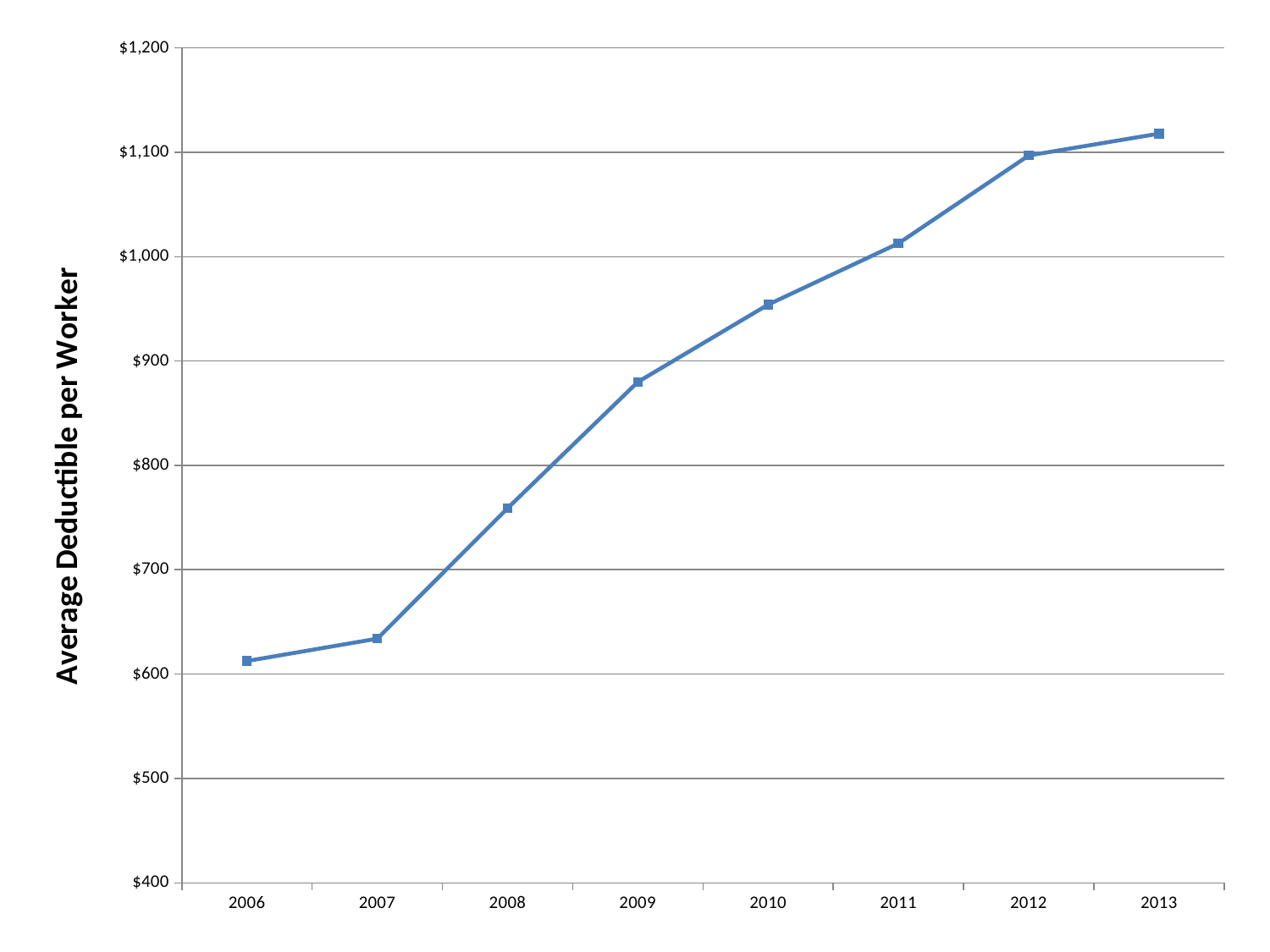

### Chart

| Category | Series 1 | Series 2 |
|---|---|---|
| 2006 | 612.5122250579589 | 1.048822303181437 |
| 2007 | 633.9462063428336 | 1.02913345185525 |
| 2008 | 758.9666251078925 | 1.032607653208018 |
| 2009 | 879.9475605774272 | 1.0653118166796938 |
| 2010 | 954.0748507044432 | 1.040430589644976 |
| 2011 | 1012.765955427313 | 1.0219636280800324 |
| 2012 | 1097.0 | 1.0 |
| 2013 | 1117.9162746942627 | 0.9849482596425213 |